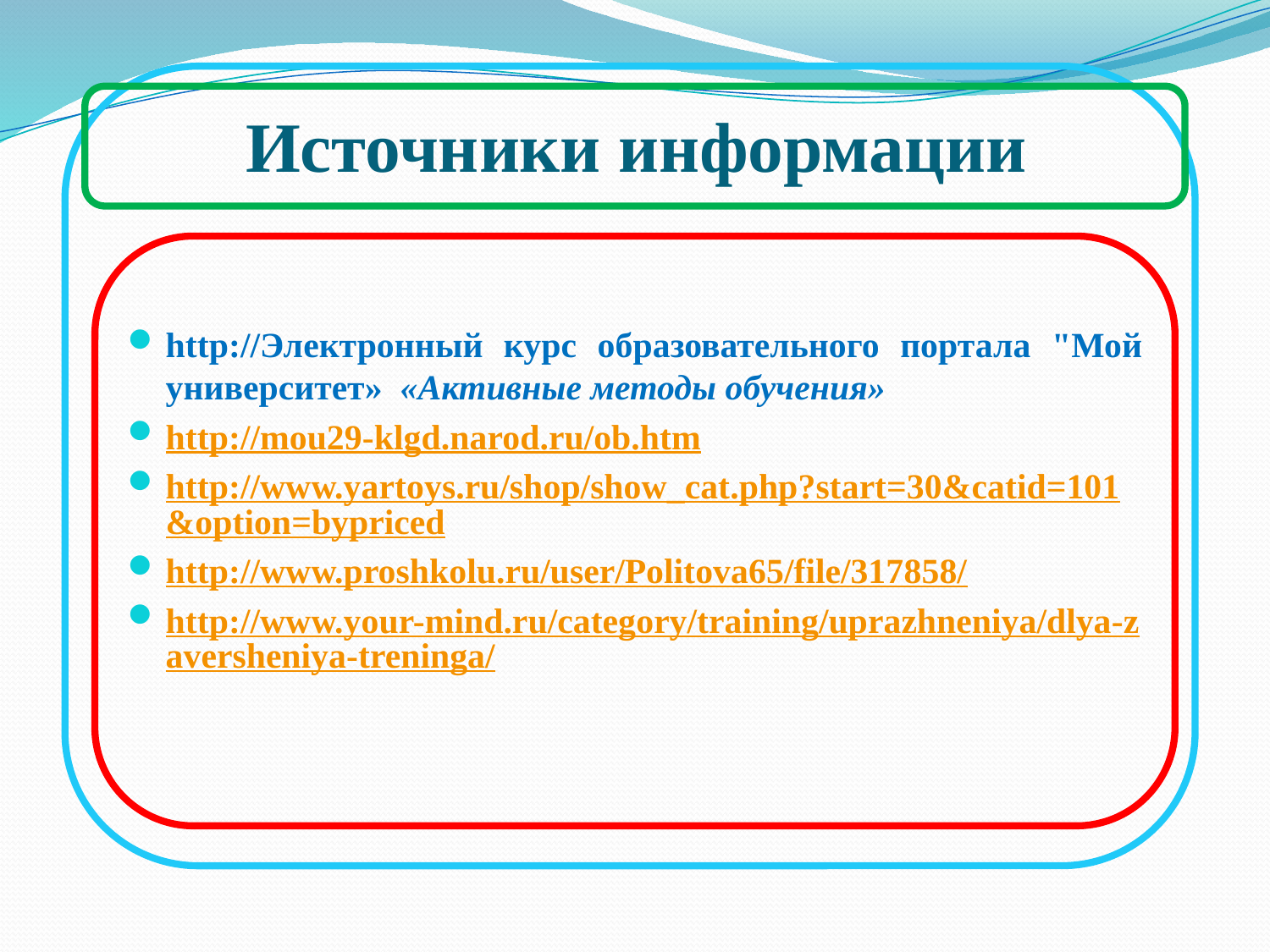

# Источники информации

http://Электронный курс образовательного портала "Мой университет»  «Активные методы обучения»
http://mou29-klgd.narod.ru/ob.htm
http://www.yartoys.ru/shop/show_cat.php?start=30&catid=101&option=bypriced
http://www.proshkolu.ru/user/Politova65/file/317858/
http://www.your-mind.ru/category/training/uprazhneniya/dlya-zaversheniya-treninga/